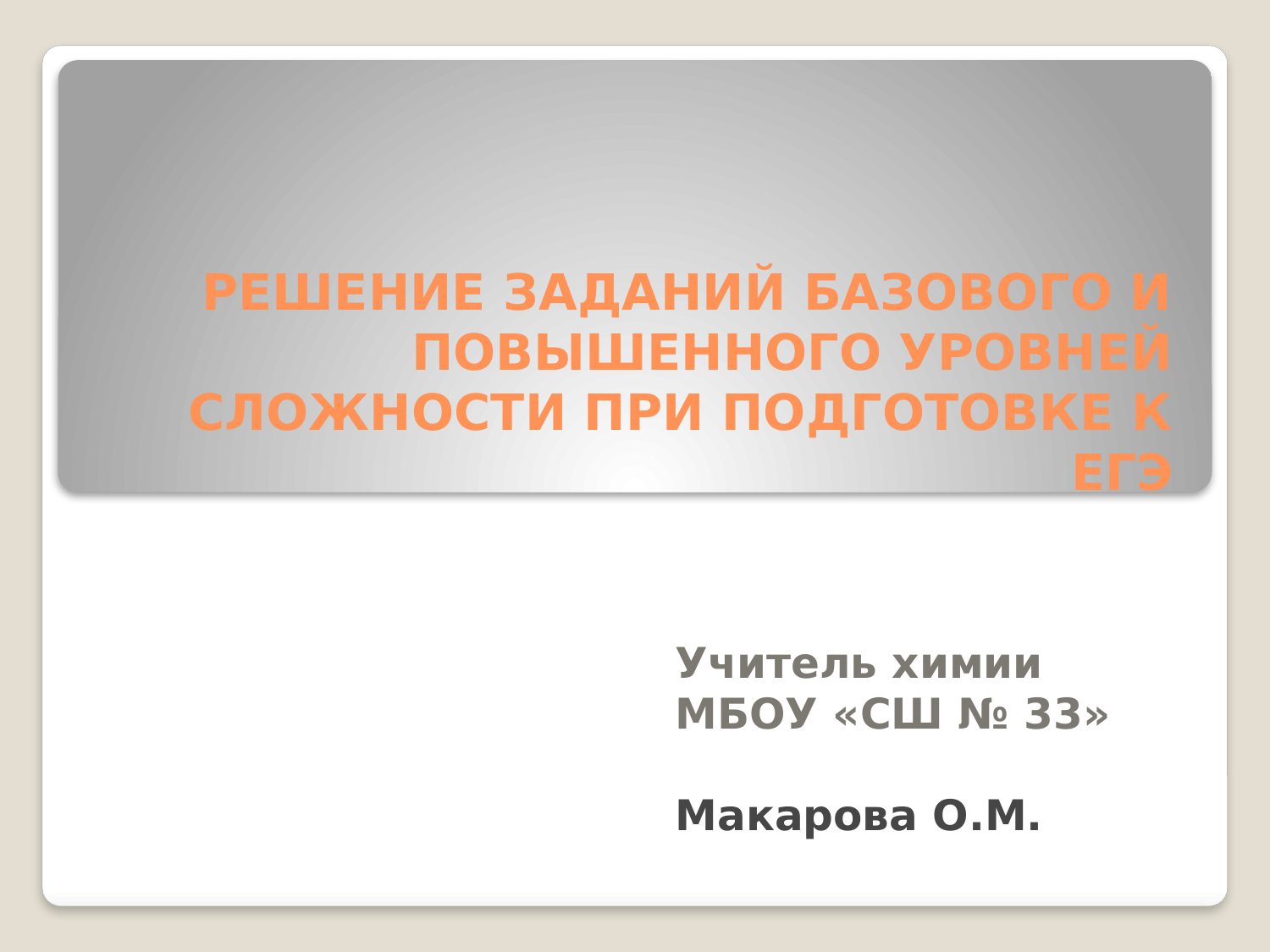

# РЕШЕНИЕ ЗАДАНИЙ БАЗОВОГО И ПОВЫШЕННОГО УРОВНЕЙ СЛОЖНОСТИ ПРИ ПОДГОТОВКЕ К ЕГЭ
Учитель химии
МБОУ «СШ № 33»

Макарова О.М.